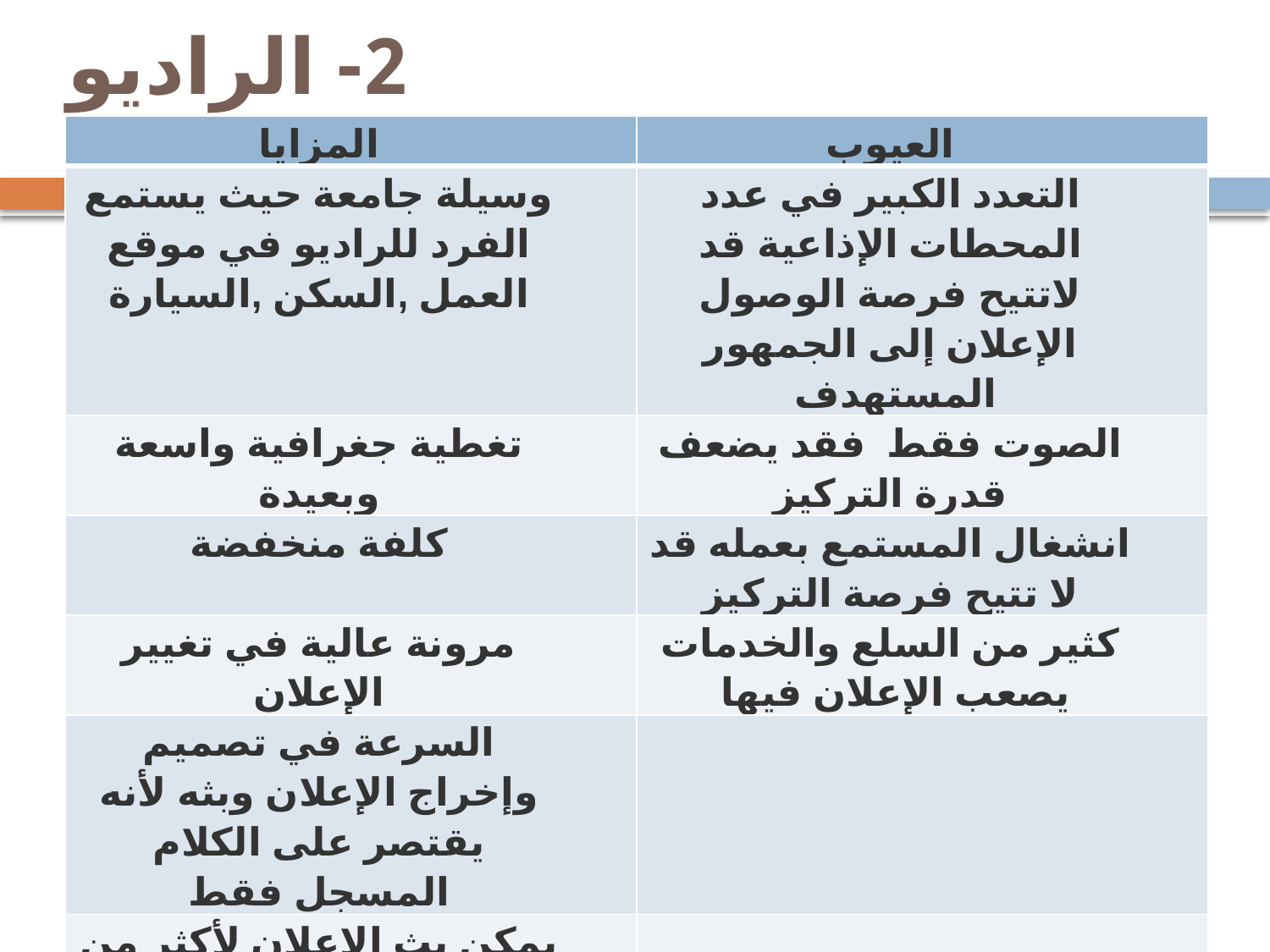

# 2- الراديو
| المزايا | العيوب |
| --- | --- |
| وسيلة جامعة حيث يستمع الفرد للراديو في موقع العمل ,السكن ,السيارة | التعدد الكبير في عدد المحطات الإذاعية قد لاتتيح فرصة الوصول الإعلان إلى الجمهور المستهدف |
| تغطية جغرافية واسعة وبعيدة | الصوت فقط فقد يضعف قدرة التركيز |
| كلفة منخفضة | انشغال المستمع بعمله قد لا تتيح فرصة التركيز |
| مرونة عالية في تغيير الإعلان | كثير من السلع والخدمات يصعب الإعلان فيها |
| السرعة في تصميم وإخراج الإعلان وبثه لأنه يقتصر على الكلام المسجل فقط |  |
| يمكن بث الإعلان لأكثر من مرة |  |
| ظهور و شيوع إذاعات متخصصة للشباب (FM) |  |